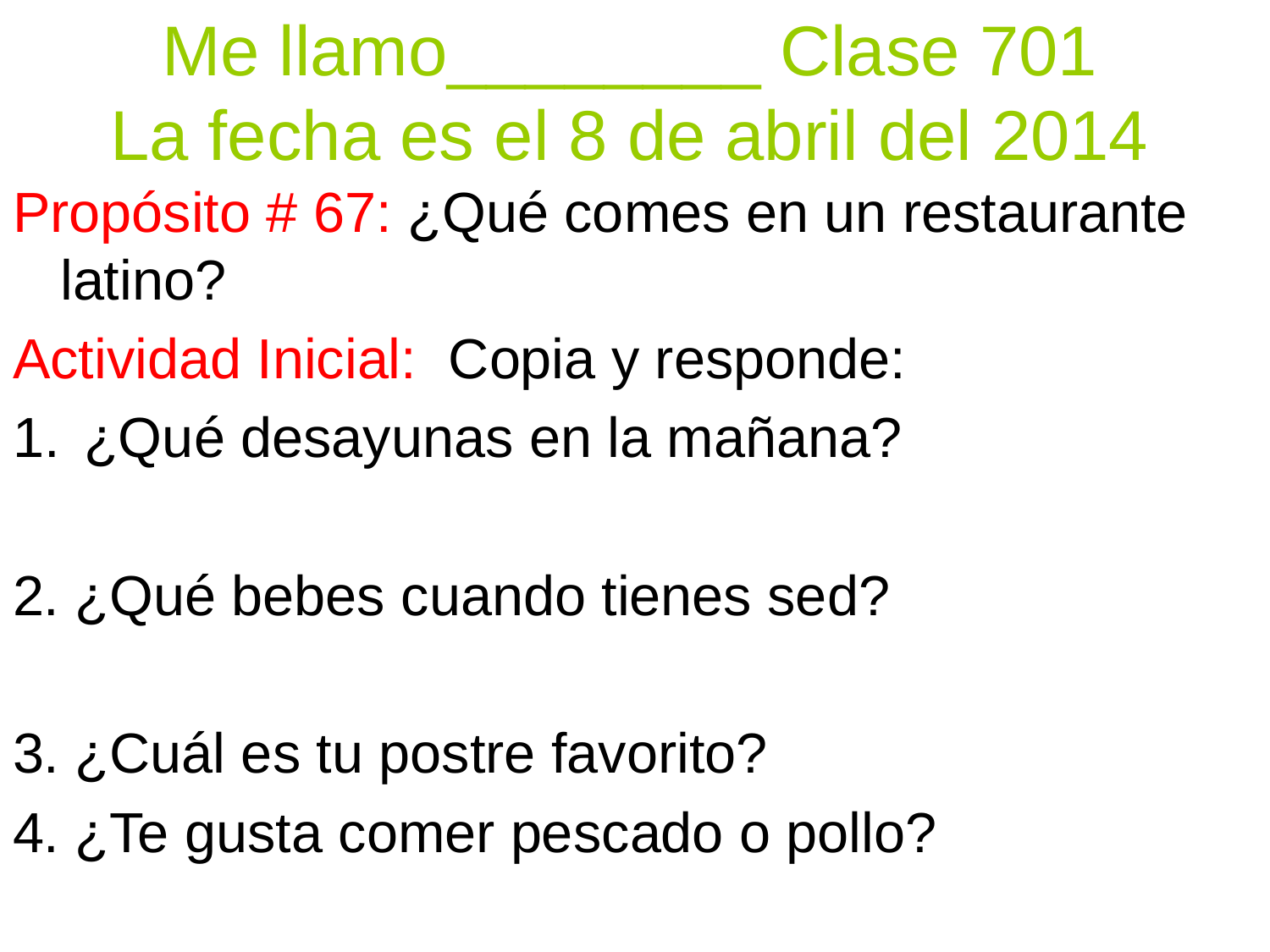

# Me llamo________ Clase 701 La fecha es el 8 de abril del 2014
Propósito # 67: ¿Qué comes en un restaurante latino?
Actividad Inicial:  Copia y responde:
¿Qué desayunas en la mañana?

2. ¿Qué bebes cuando tienes sed?

3. ¿Cuál es tu postre favorito?
4. ¿Te gusta comer pescado o pollo?